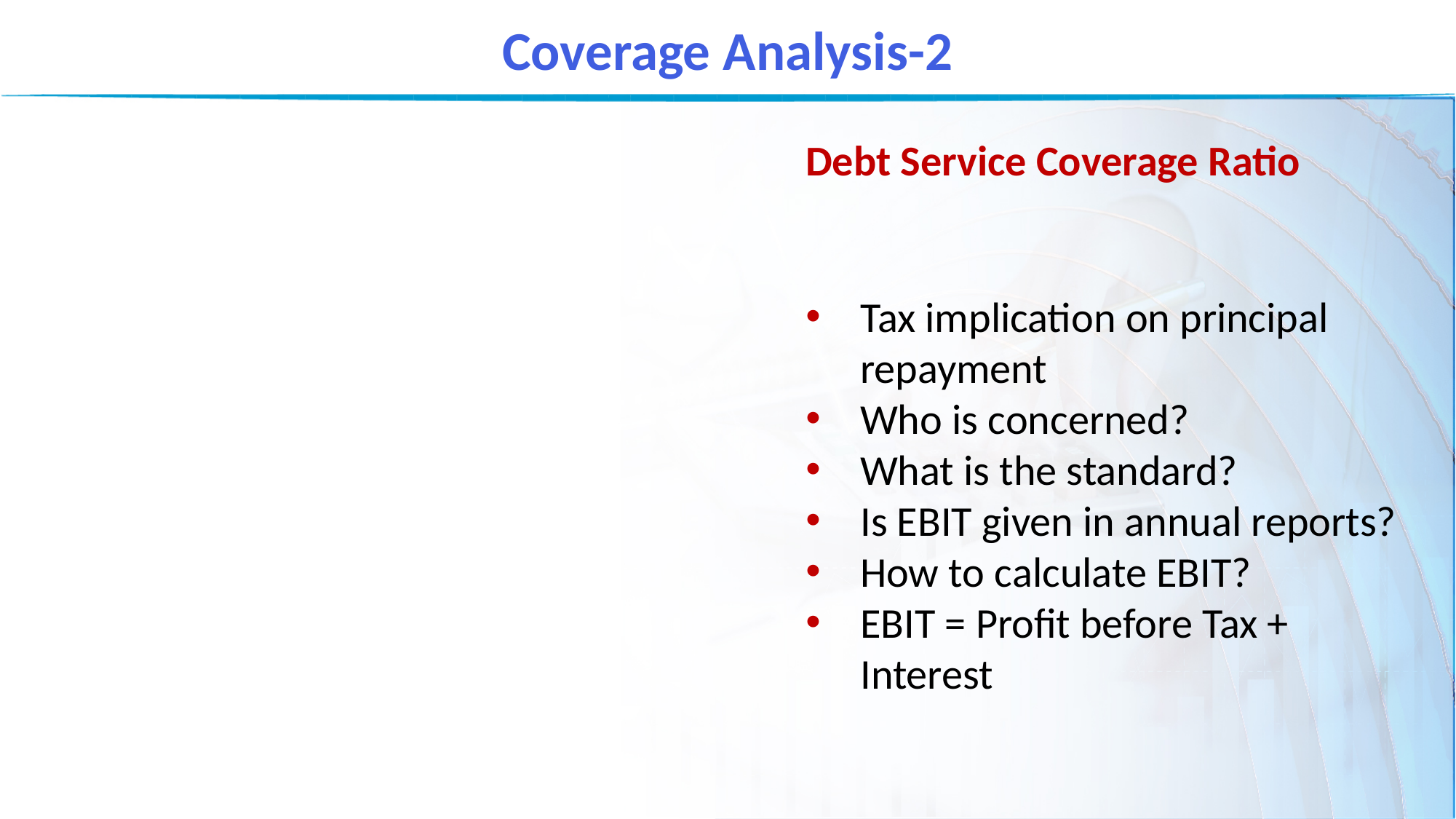

Coverage Analysis-2
Debt Service Coverage Ratio

Tax implication on principal repayment
Who is concerned?
What is the standard?
Is EBIT given in annual reports?
How to calculate EBIT?
EBIT = Profit before Tax + Interest